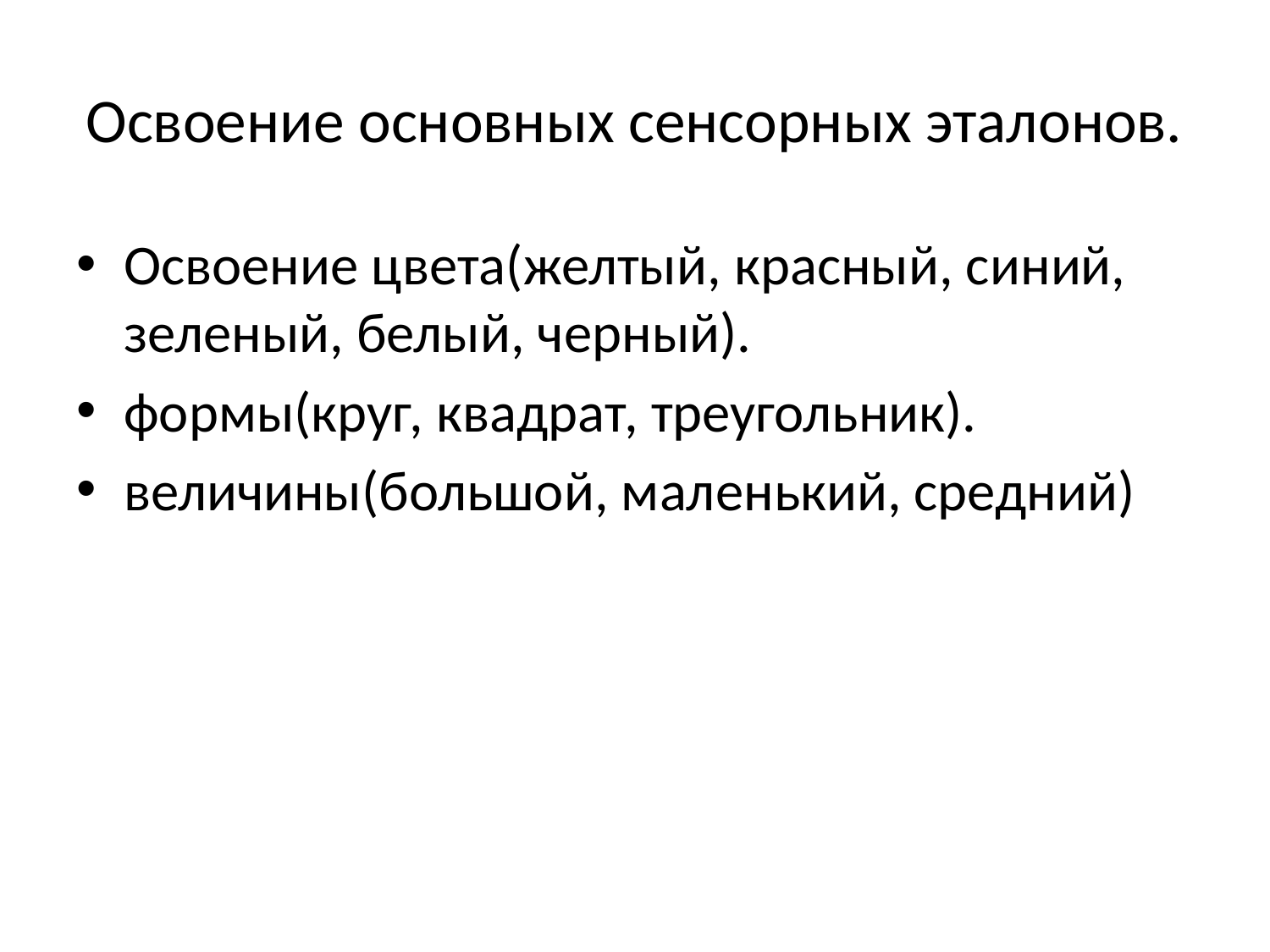

# Освоение основных сенсорных эталонов.
Освоение цвета(желтый, красный, синий, зеленый, белый, черный).
формы(круг, квадрат, треугольник).
величины(большой, маленький, средний)